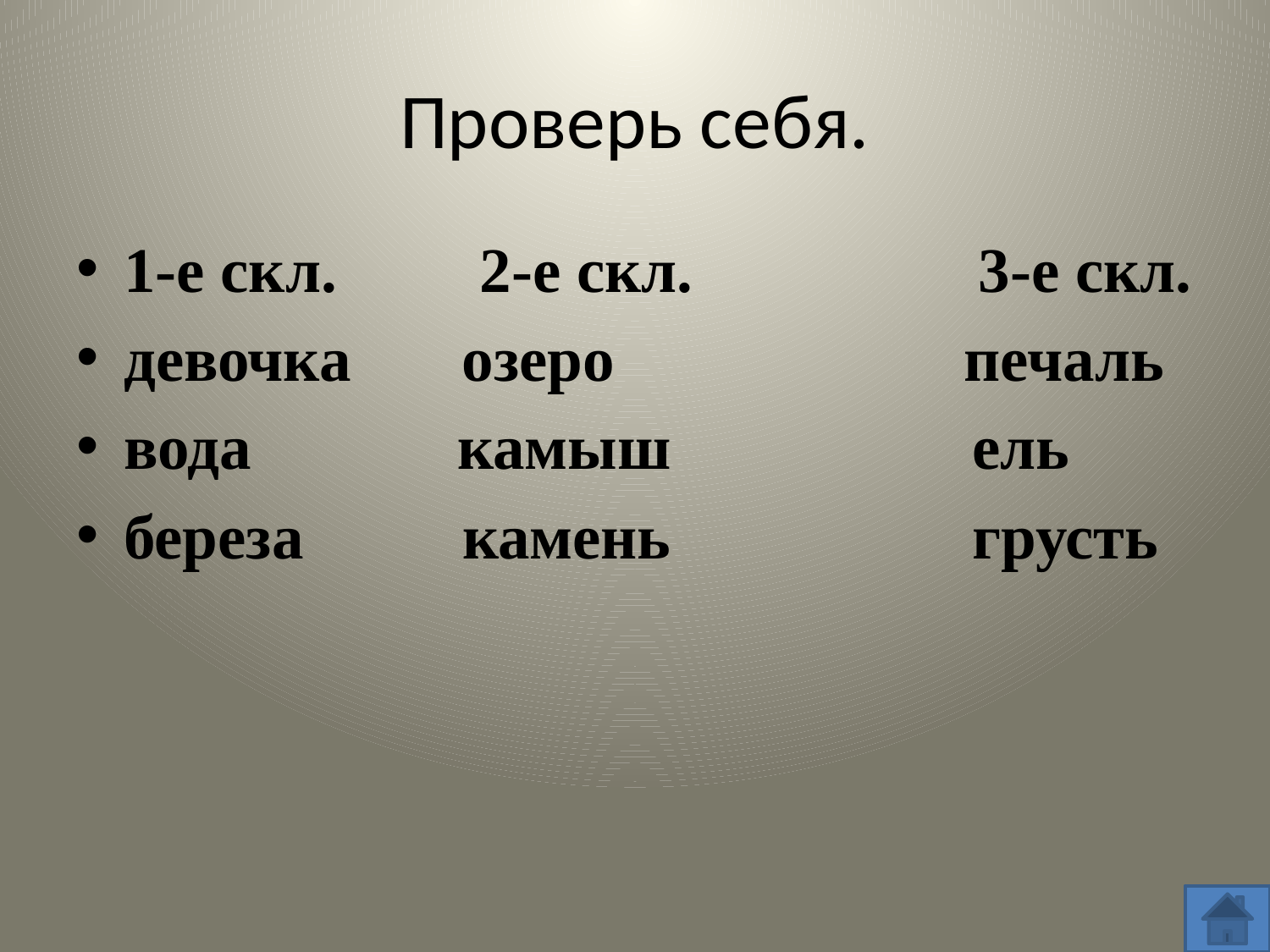

# Проверь себя.
1-е скл.         2-е скл.                  3-е скл.
девочка       озеро                      печаль
вода             камыш                   ель
береза          камень                   грусть